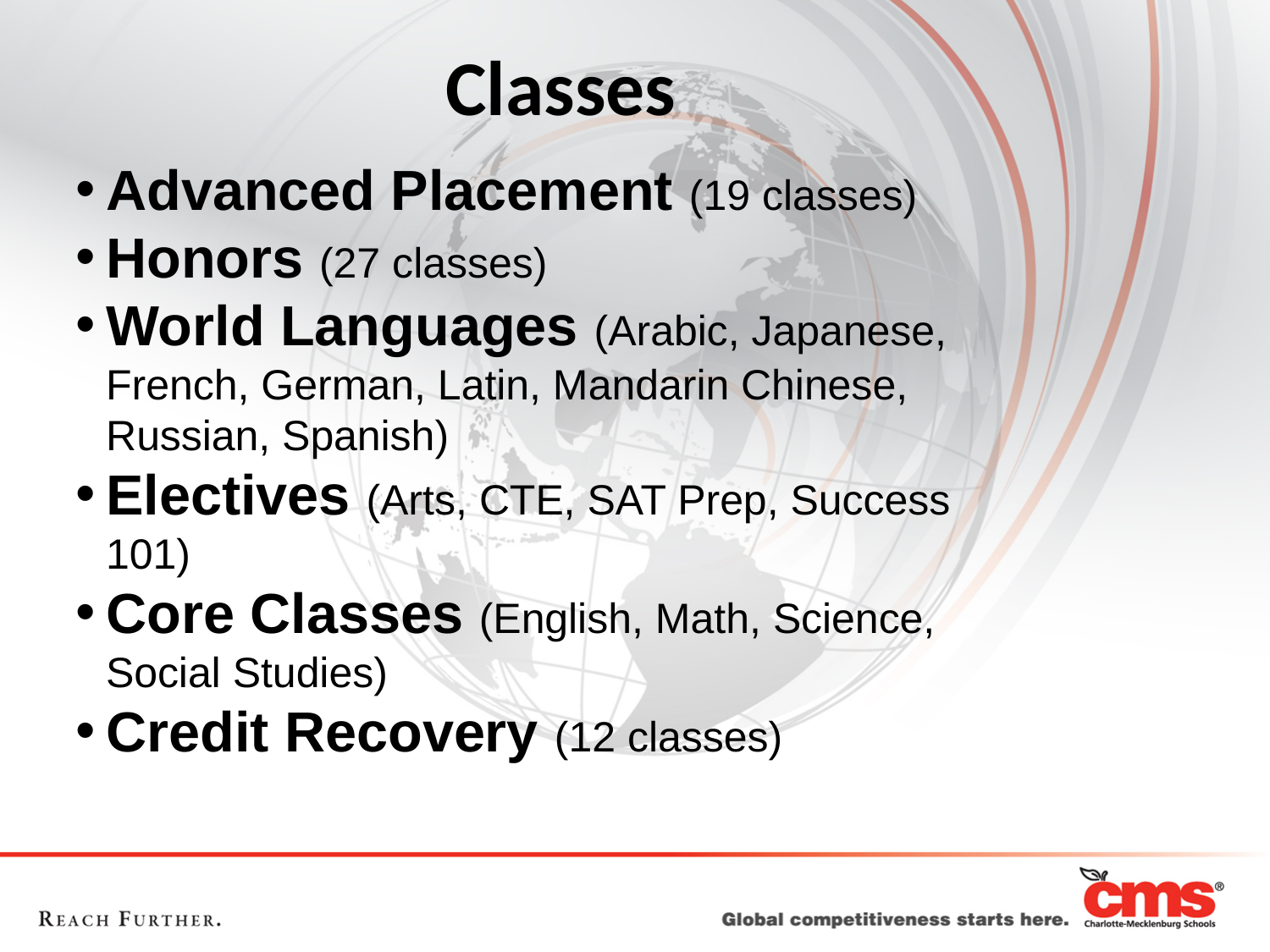

# Classes
Advanced Placement (19 classes)
Honors (27 classes)
World Languages (Arabic, Japanese, French, German, Latin, Mandarin Chinese, Russian, Spanish)
Electives (Arts, CTE, SAT Prep, Success 101)
Core Classes (English, Math, Science, Social Studies)
Credit Recovery (12 classes)